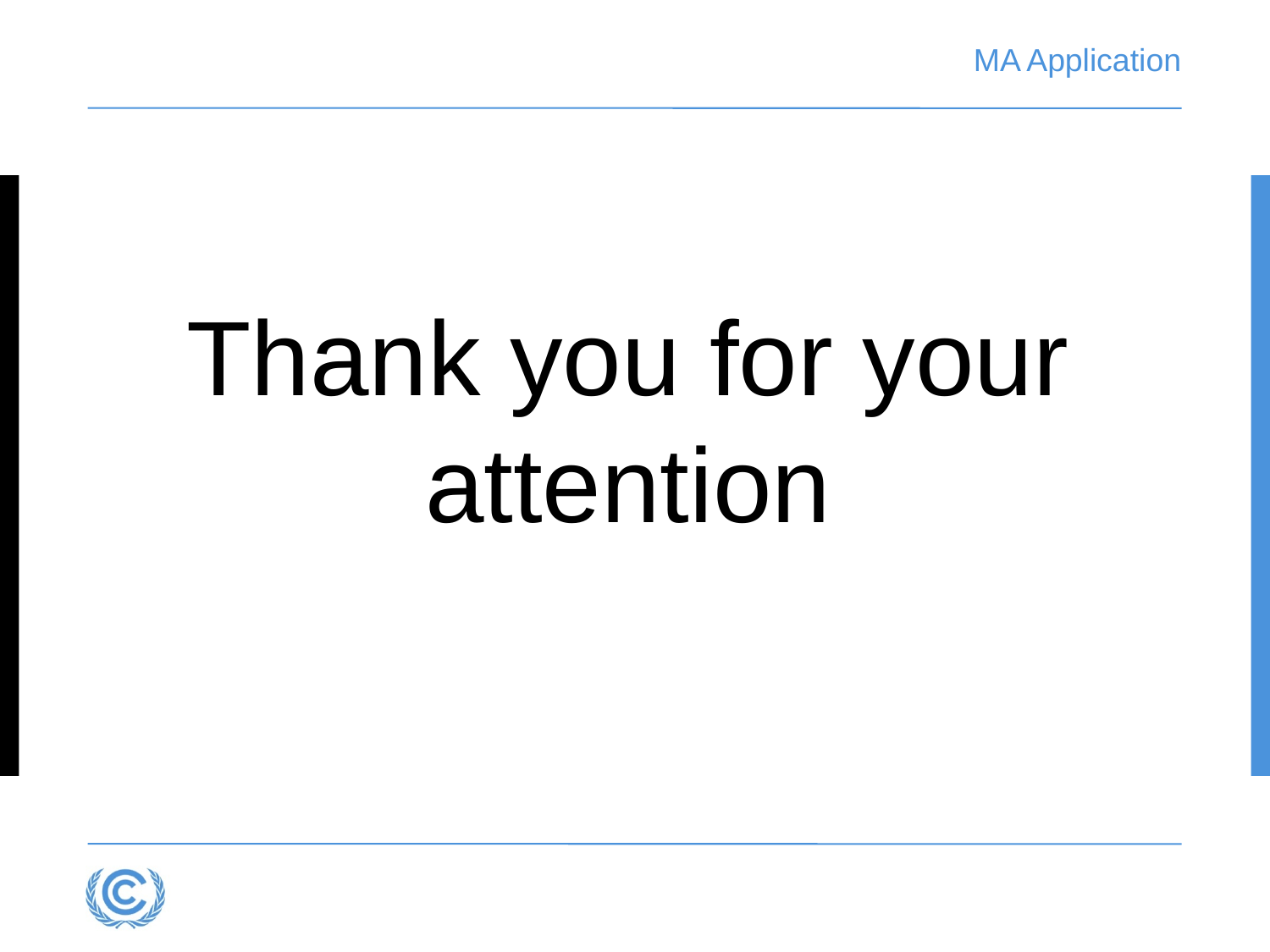

# MA Application

Thank you for your

 attention